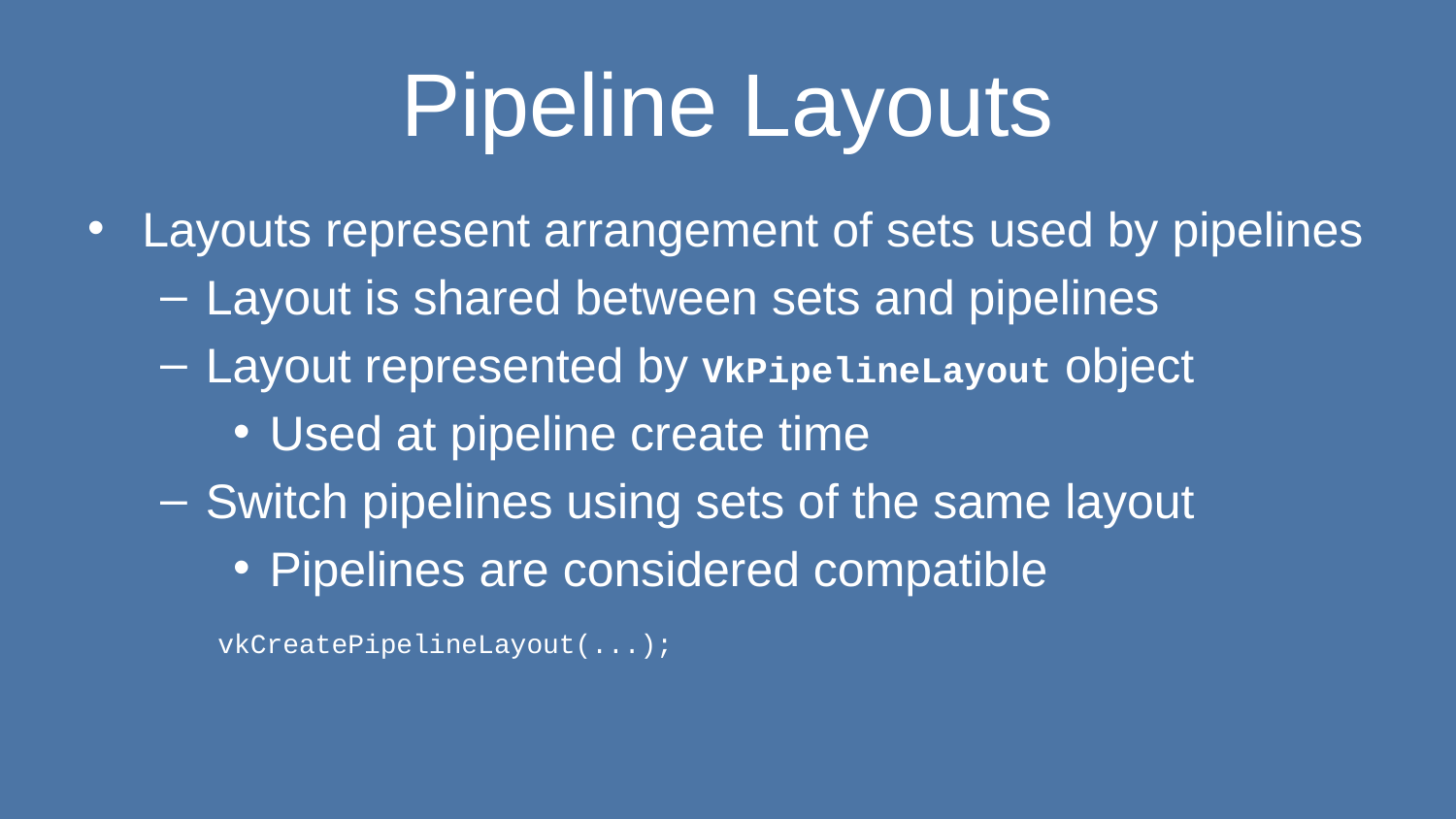

# Pipeline Layouts
Layouts represent arrangement of sets used by pipelines
Layout is shared between sets and pipelines
Layout represented by VkPipelineLayout object
Used at pipeline create time
Switch pipelines using sets of the same layout
Pipelines are considered compatible
vkCreatePipelineLayout(...);